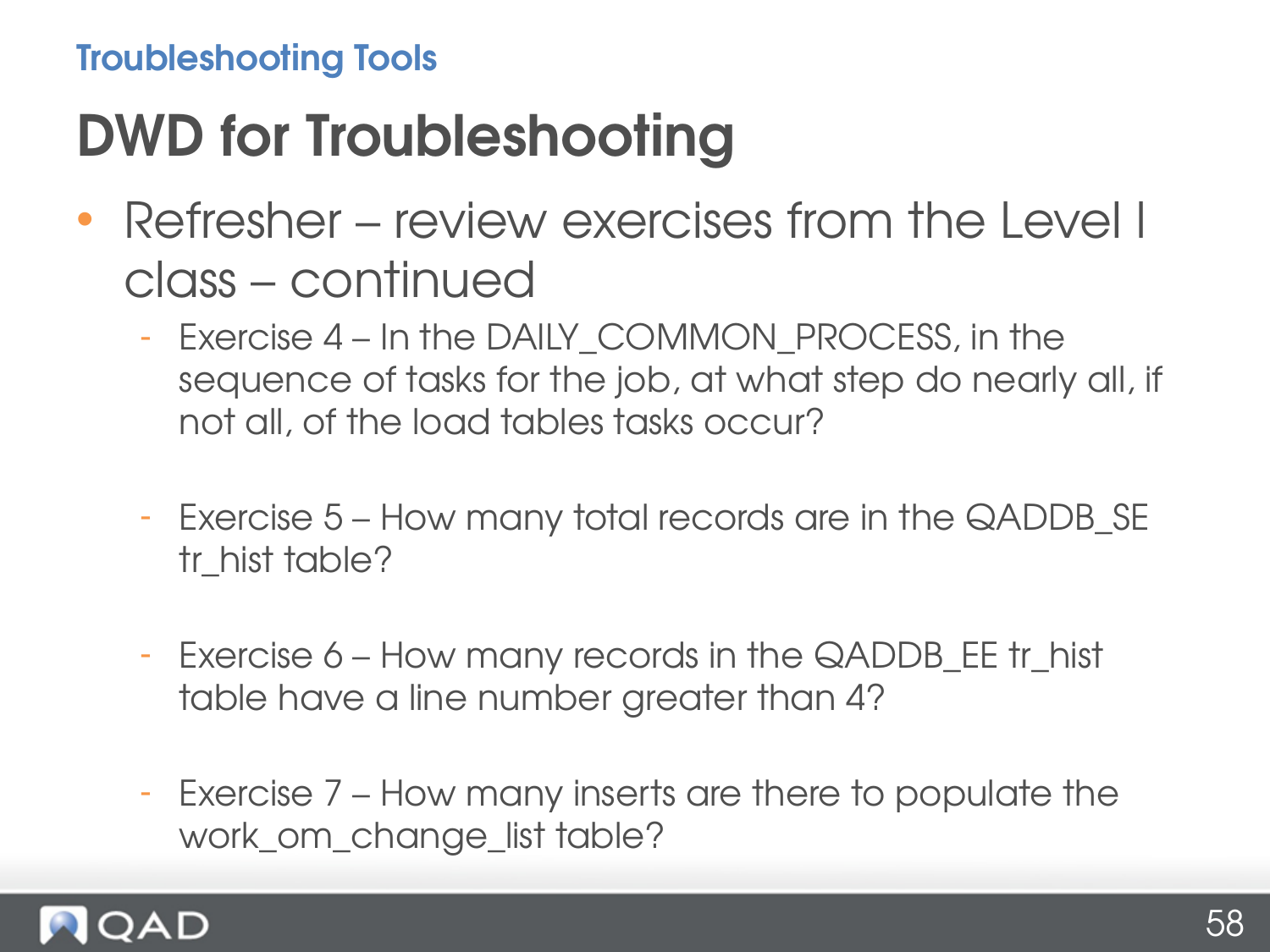

Troubleshooting Tools
# DWD for Troubleshooting
Refresher – review exercises from the Level I class – continued
Exercise 4 – In the DAILY_COMMON_PROCESS, in the sequence of tasks for the job, at what step do nearly all, if not all, of the load tables tasks occur?

Exercise 5 – How many total records are in the QADDB_SE tr_hist table?

Exercise 6 – How many records in the QADDB_EE tr_hist table have a line number greater than 4?

Exercise 7 – How many inserts are there to populate the work_om_change_list table?

58